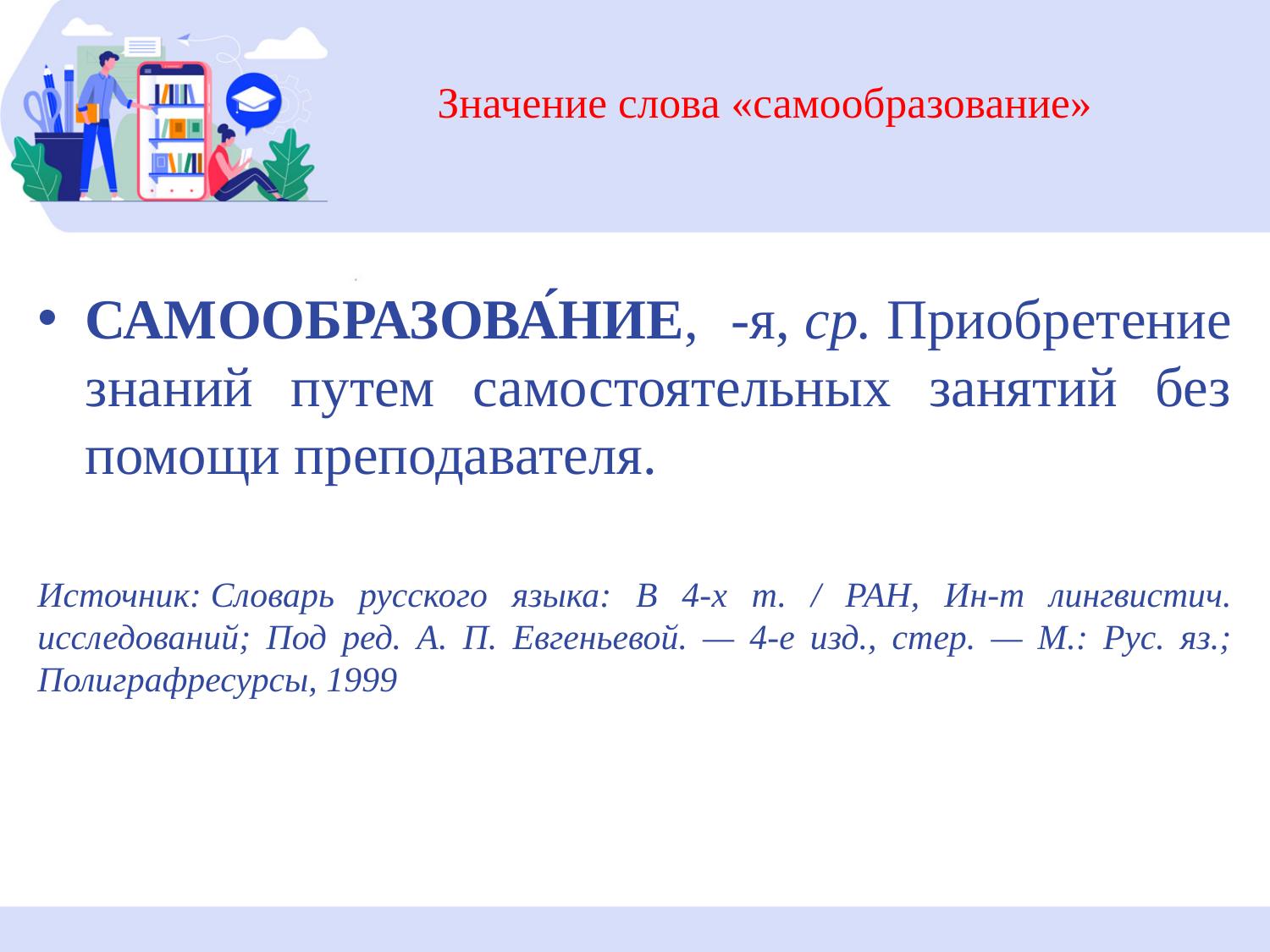

# Значение слова «самообразование»
САМООБРАЗОВА́НИЕ, -я, ср. Приобретение знаний путем самостоятельных занятий без помощи преподавателя.

Источник: Словарь русского языка: В 4-х т. / РАН, Ин-т лингвистич. исследований; Под ред. А. П. Евгеньевой. — 4-е изд., стер. — М.: Рус. яз.; Полиграфресурсы, 1999